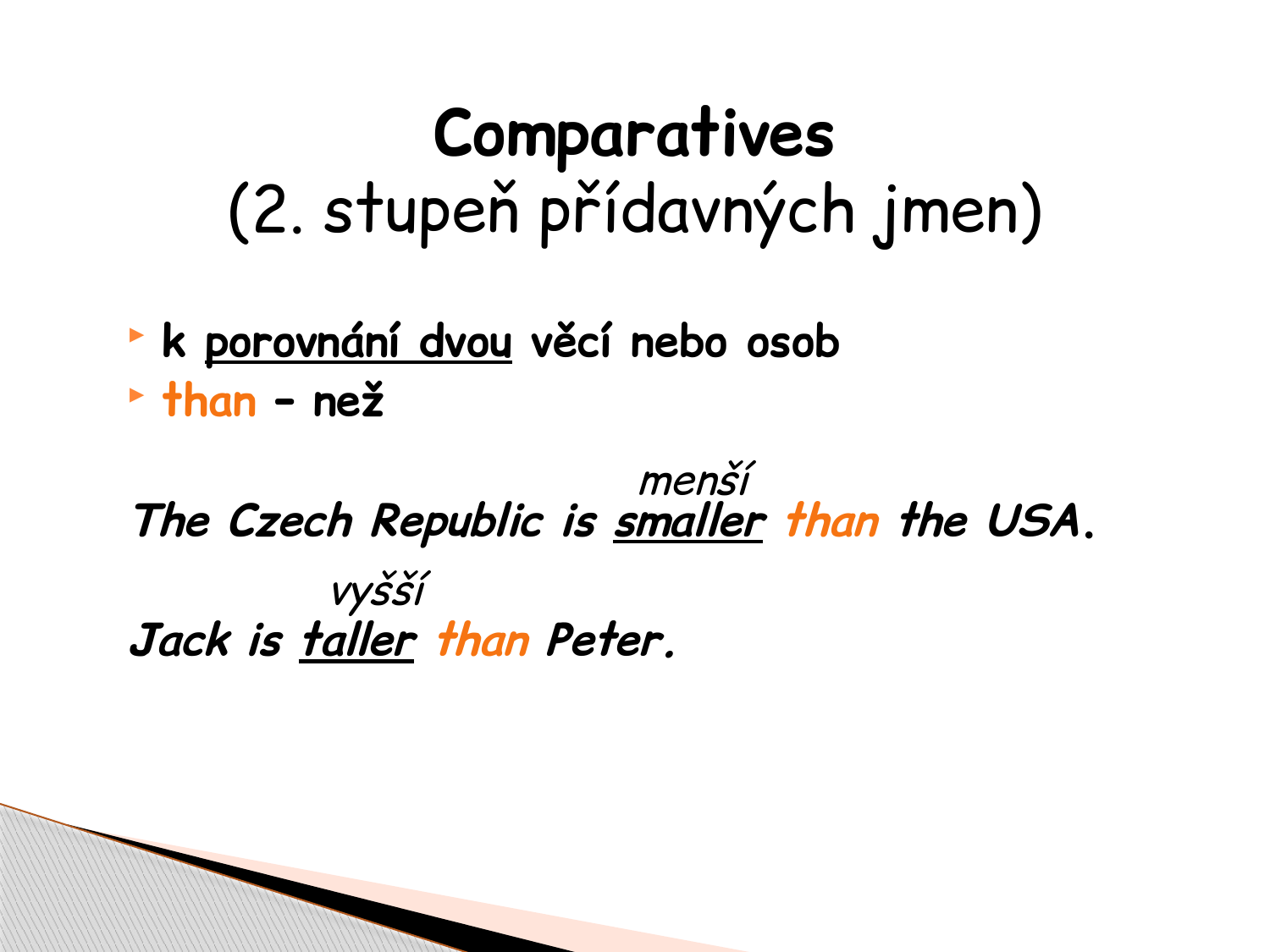

# Comparatives (2. stupeň přídavných jmen)
k porovnání dvou věcí nebo osob
than – než

The Czech Republic is smaller than the USA.

Jack is taller than Peter.
menší
vyšší